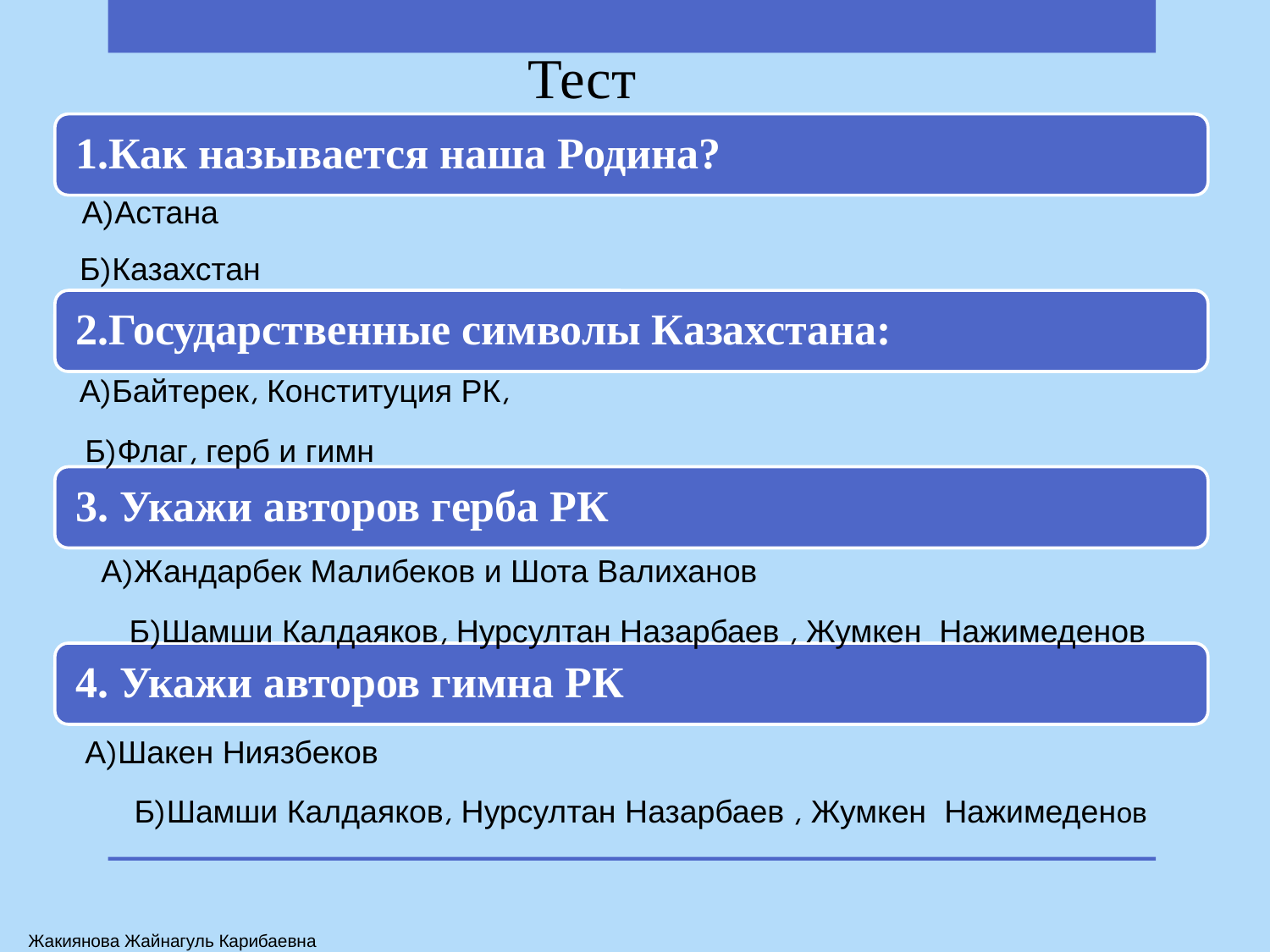

# Тест
1.Как называется наша Родина?

2.Государственные символы Казахстана:

3. Укажи авторов герба РК

4. Укажи авторов гимна РК

А)Астана
Б)Казахстан
А)Байтерек, Конституция РК,
Б)Флаг, герб и гимн
А)Жандарбек Малибеков и Шота Валиханов
Б)Шамши Калдаяков, Нурсултан Назарбаев , Жумкен  Нажимеденов
А)Шакен Ниязбеков
Б)Шамши Калдаяков, Нурсултан Назарбаев , Жумкен  Нажимеденов

Жакиянова Жайнагуль Карибаевна